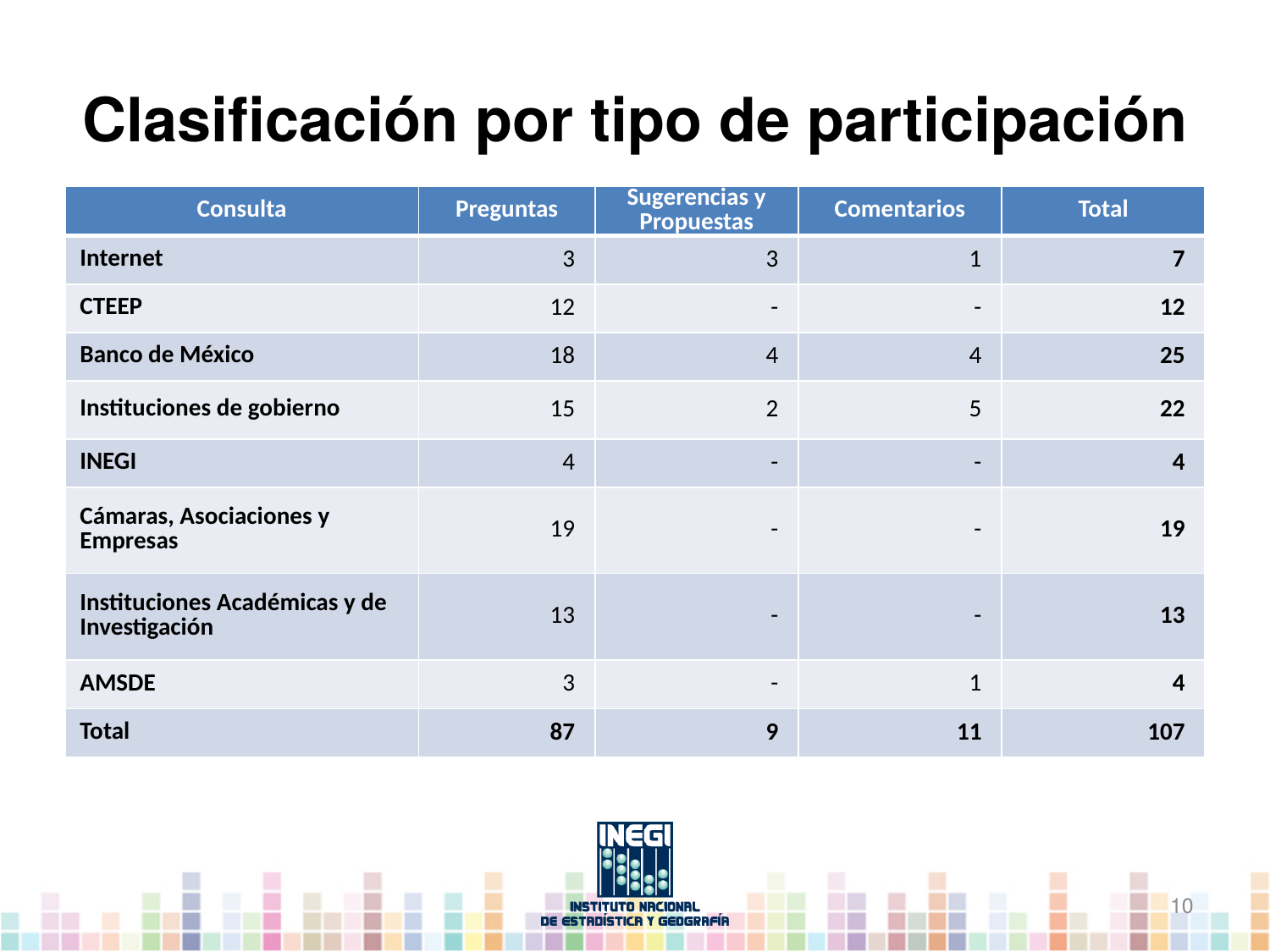

# Clasificación por tipo de participación
| Consulta | Preguntas | Sugerencias y Propuestas | Comentarios | Total |
| --- | --- | --- | --- | --- |
| Internet | 3 | 3 | 1 | 7 |
| CTEEP | 12 | - | - | 12 |
| Banco de México | 18 | 4 | 4 | 25 |
| Instituciones de gobierno | 15 | 2 | 5 | 22 |
| INEGI | 4 | - | - | 4 |
| Cámaras, Asociaciones y Empresas | 19 | - | - | 19 |
| Instituciones Académicas y de Investigación | 13 | - | - | 13 |
| AMSDE | 3 | - | 1 | 4 |
| Total | 87 | 9 | 11 | 107 |
10